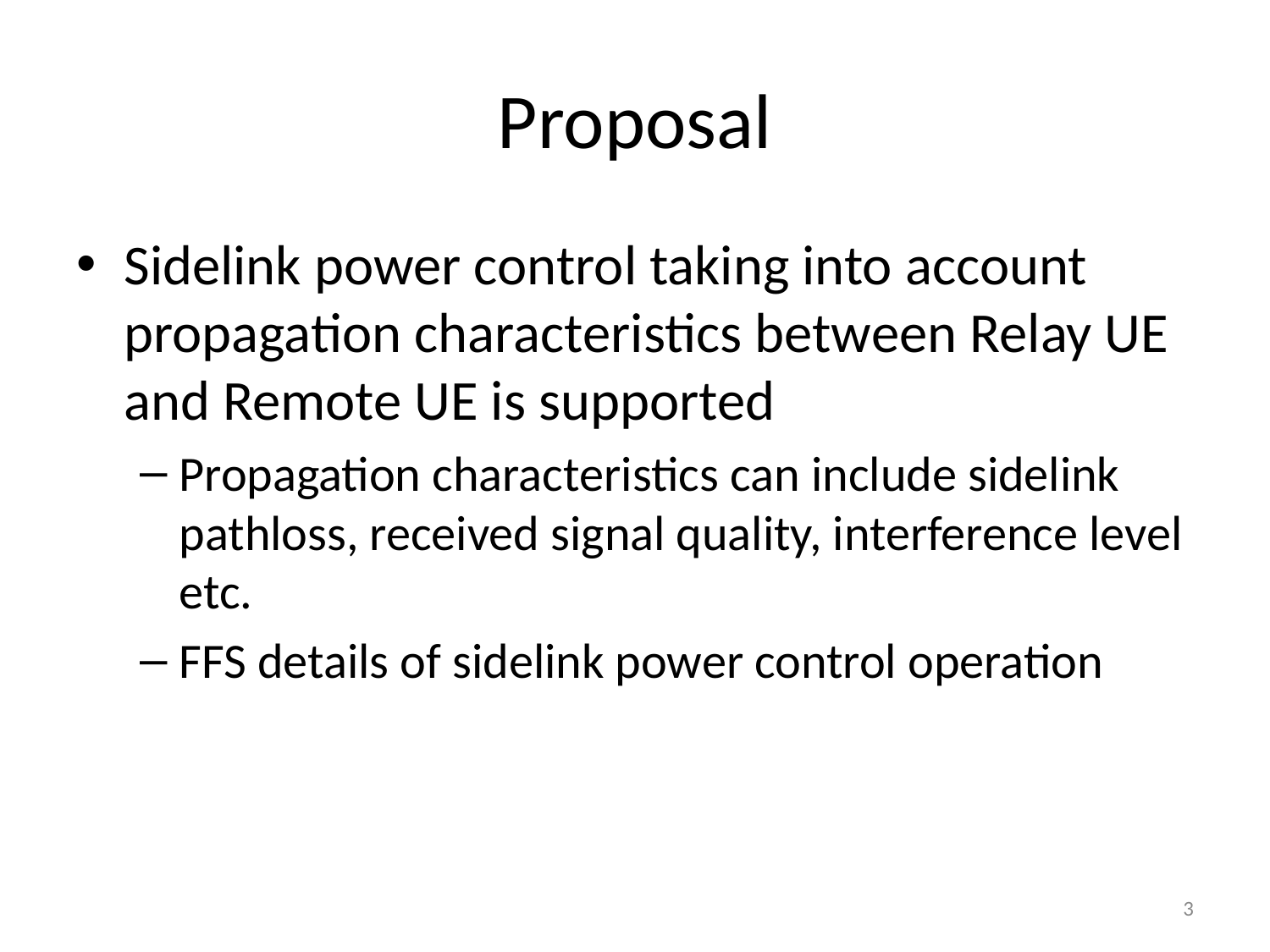

# Proposal
Sidelink power control taking into account propagation characteristics between Relay UE and Remote UE is supported
Propagation characteristics can include sidelink pathloss, received signal quality, interference level etc.
FFS details of sidelink power control operation
3